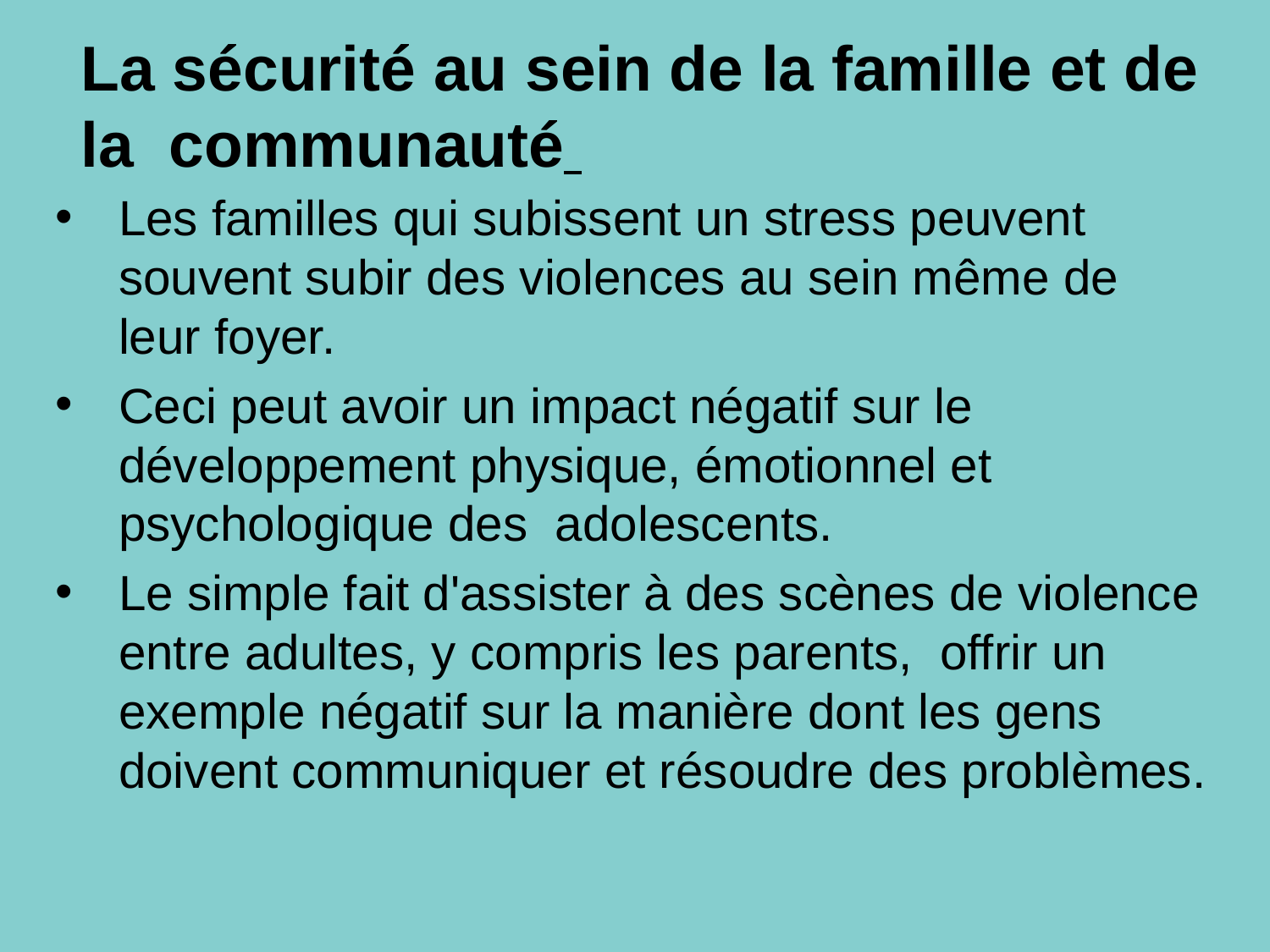

# La sécurité au sein de la famille et de la  communauté
Les familles qui subissent un stress peuvent souvent subir des violences au sein même de leur foyer.
Ceci peut avoir un impact négatif sur le développement physique, émotionnel et psychologique des  adolescents.
Le simple fait d'assister à des scènes de violence entre adultes, y compris les parents,  offrir un exemple négatif sur la manière dont les gens doivent communiquer et résoudre des problèmes.